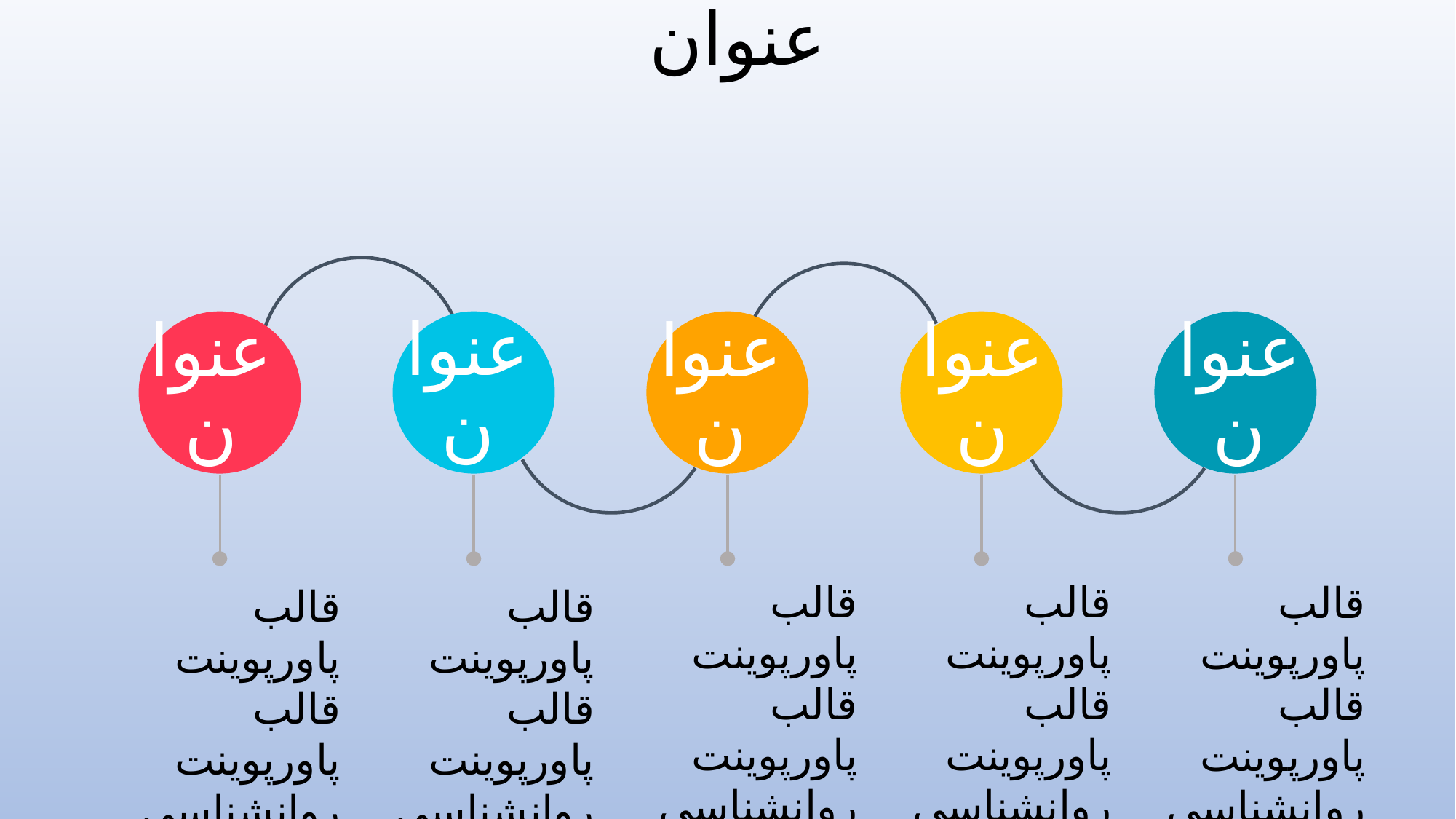

عنوان

عنوان
عنوان
عنوان
عنوان
عنوان
قالب پاورپوينت قالب پاورپوینت روانشناسی
قالب پاورپوينت قالب پاورپوینت روانشناسی
قالب پاورپوينت قالب پاورپوینت روانشناسی
قالب پاورپوينت قالب پاورپوینت روانشناسی
قالب پاورپوينت قالب پاورپوینت روانشناسی